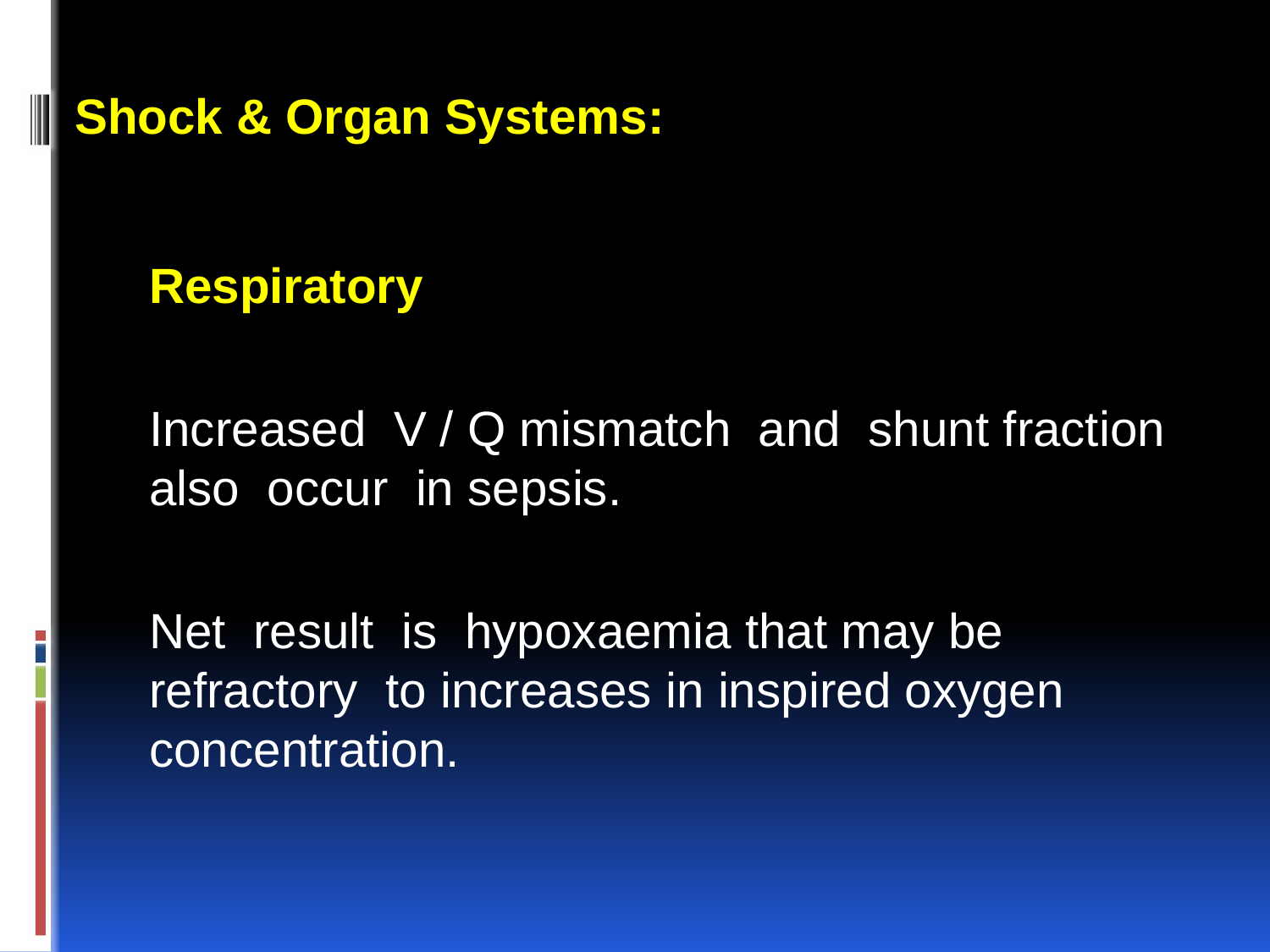

Shock & Organ Systems:
Respiratory

Increased  V / Q mismatch  and  shunt fraction  also  occur  in sepsis.

Net  result  is  hypoxaemia that may be refractory  to increases in inspired oxygen concentration.